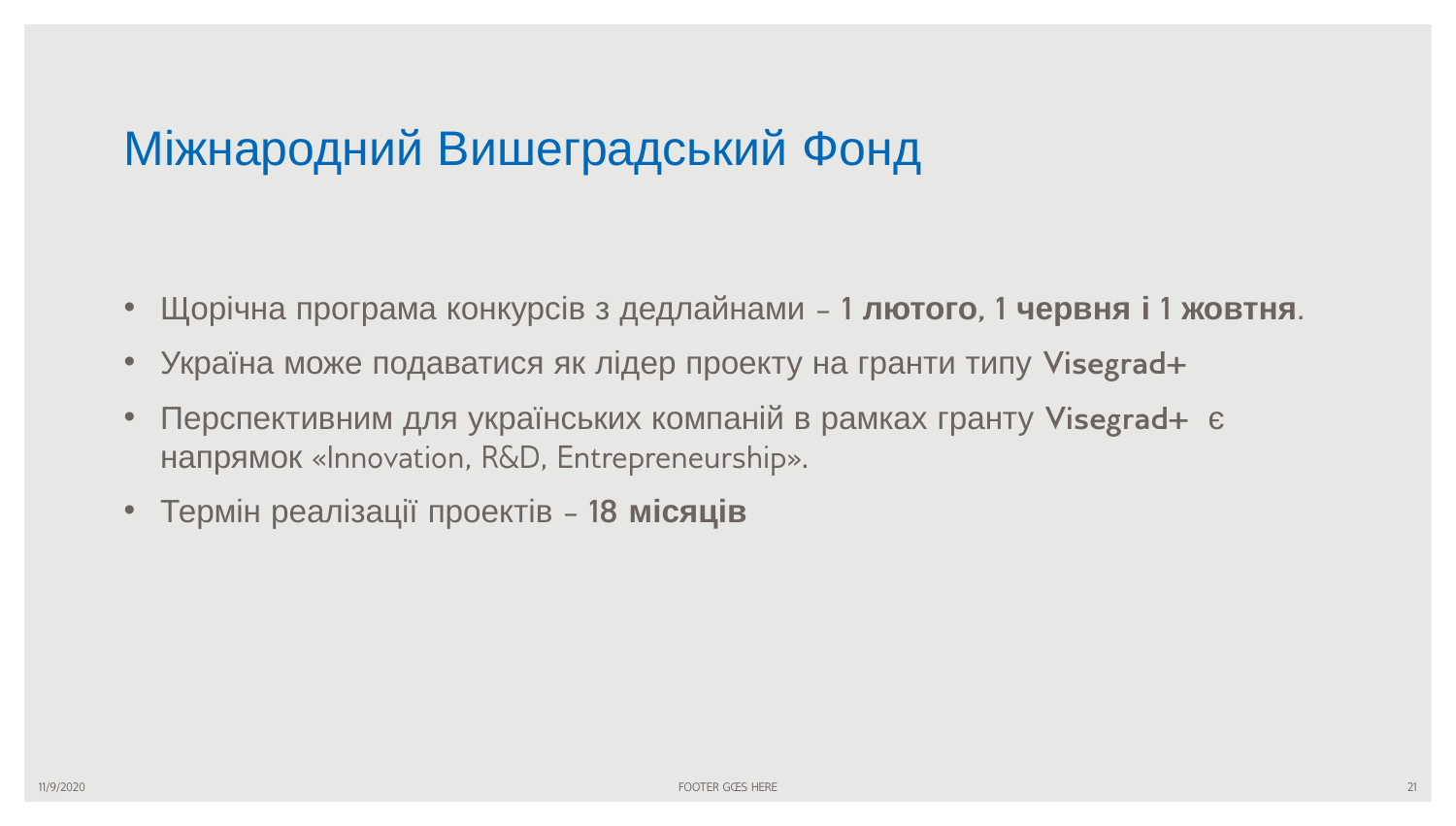

# Міжнародний Вишеградський Фонд
Щорічна програма конкурсів з дедлайнами – 1 лютого, 1 червня і 1 жовтня.
Україна може подаватися як лідер проекту на гранти типу Visegrad+
Перспективним для українських компаній в рамках гранту Visegrad+  є  напрямок «Innovation, R&D, Entrepreneurship».
Термін реалізації проектів – 18 місяців
11/9/2020
FOOTER GOES HERE
21